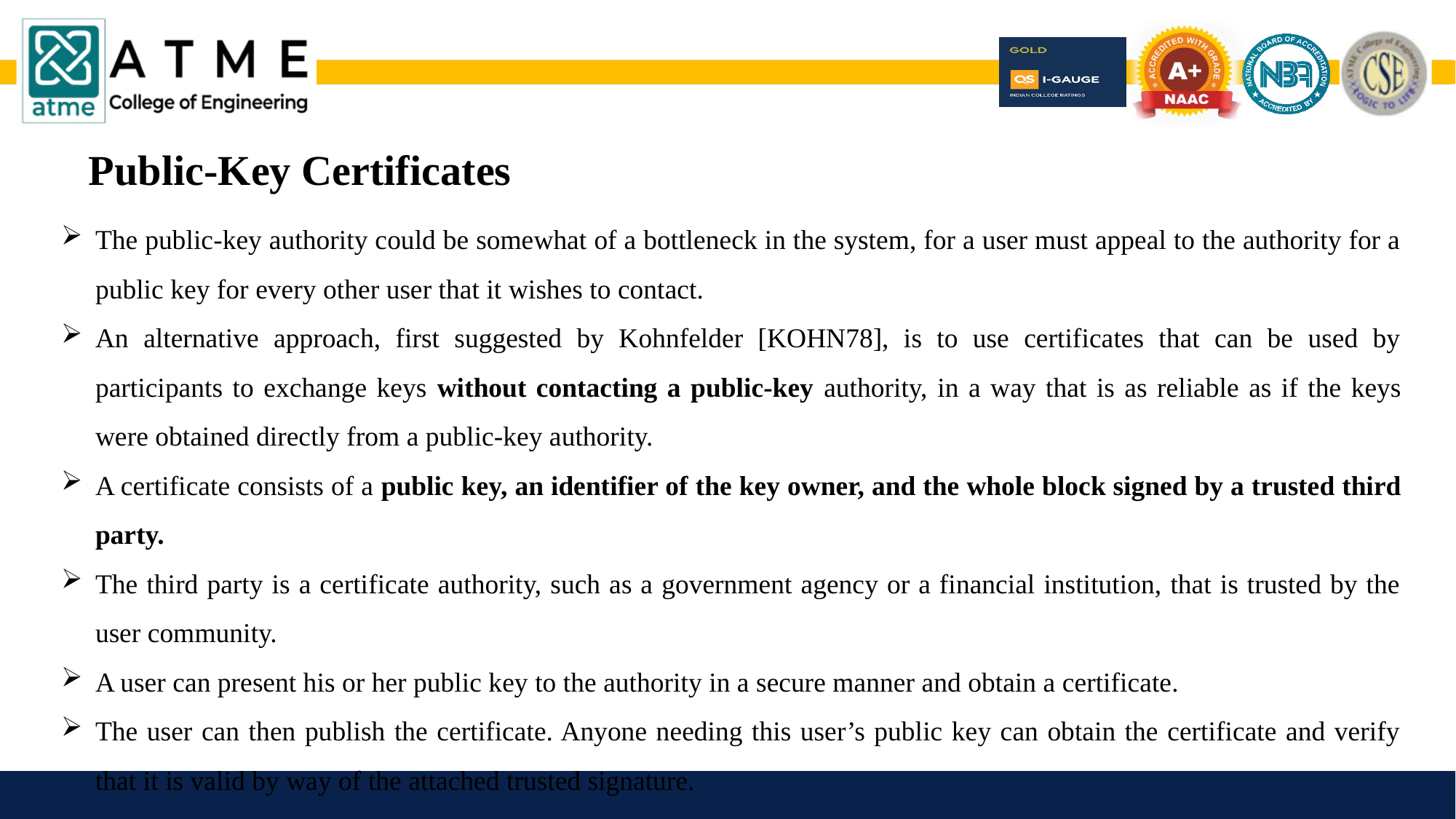

Public-Key Certificates
The public-key authority could be somewhat of a bottleneck in the system, for a user must appeal to the authority for a public key for every other user that it wishes to contact.
An alternative approach, first suggested by Kohnfelder [KOHN78], is to use certificates that can be used by participants to exchange keys without contacting a public-key authority, in a way that is as reliable as if the keys were obtained directly from a public-key authority.
A certificate consists of a public key, an identifier of the key owner, and the whole block signed by a trusted third party.
The third party is a certificate authority, such as a government agency or a financial institution, that is trusted by the user community.
A user can present his or her public key to the authority in a secure manner and obtain a certificate.
The user can then publish the certificate. Anyone needing this user’s public key can obtain the certificate and verify that it is valid by way of the attached trusted signature.